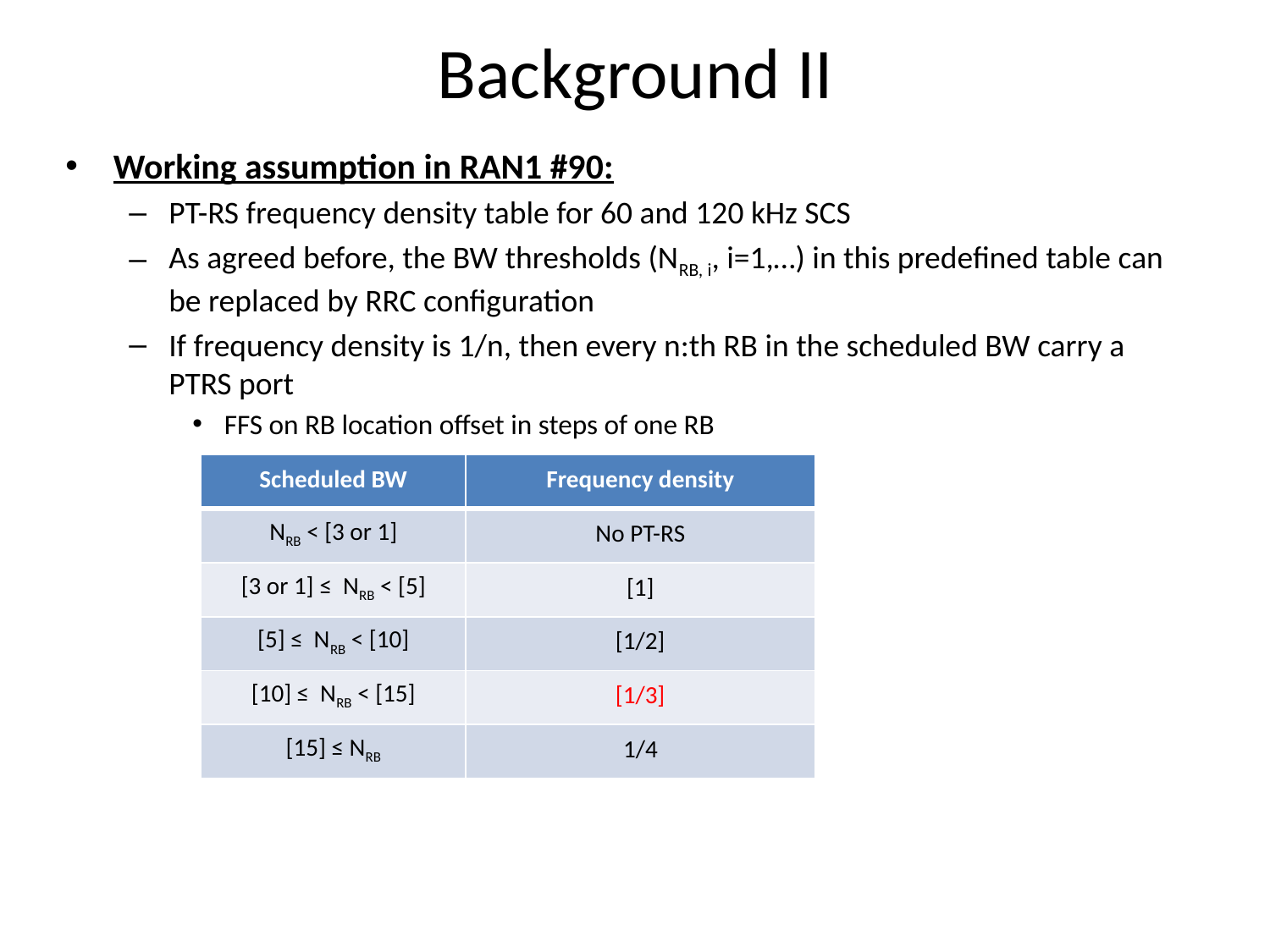

# Background II
Working assumption in RAN1 #90:
PT-RS frequency density table for 60 and 120 kHz SCS
As agreed before, the BW thresholds (NRB, i, i=1,…) in this predefined table can be replaced by RRC configuration
If frequency density is 1/n, then every n:th RB in the scheduled BW carry a PTRS port
FFS on RB location offset in steps of one RB

[1/3] is newly added to reduce the discrepancy issue of PT-RS overhead at boundaries of scheduled BW.
| Scheduled BW | Frequency density |
| --- | --- |
| NRB < [3 or 1] | No PT-RS |
| [3 or 1] ≤ NRB < [5] | [1] |
| [5] ≤ NRB < [10] | [1/2] |
| [10] ≤ NRB < [15] | [1/3] |
| [15] ≤ NRB | 1/4 |